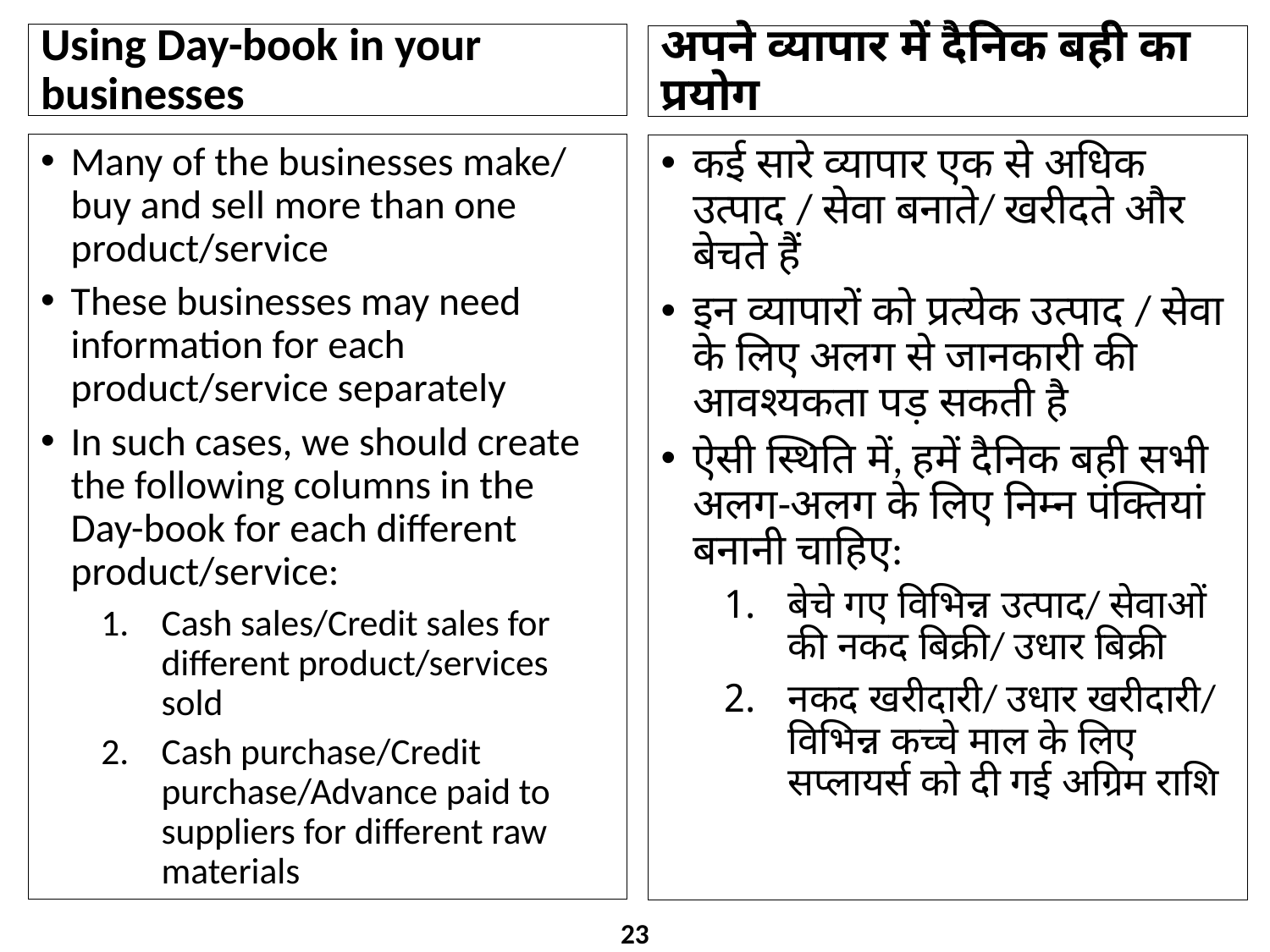

# Using Day-book in your businesses
अपने व्यापार में दैनिक बही का प्रयोग
Many of the businesses make/ buy and sell more than one product/service
These businesses may need information for each product/service separately
In such cases, we should create the following columns in the Day-book for each different product/service:
Cash sales/Credit sales for different product/services sold
Cash purchase/Credit purchase/Advance paid to suppliers for different raw materials
कई सारे व्यापार एक से अधिक उत्पाद / सेवा बनाते/ खरीदते और बेचते हैं
इन व्यापारों को प्रत्येक उत्पाद / सेवा के लिए अलग से जानकारी की आवश्यकता पड़ सकती है
ऐसी स्थिति में, हमें दैनिक बही सभी अलग-अलग के लिए निम्न पंक्तियां बनानी चाहिए:
बेचे गए विभिन्न उत्पाद/ सेवाओं की नकद बिक्री/ उधार बिक्री
नकद खरीदारी/ उधार खरीदारी/ विभिन्न कच्चे माल के लिए सप्लायर्स को दी गई अग्रिम राशि
23